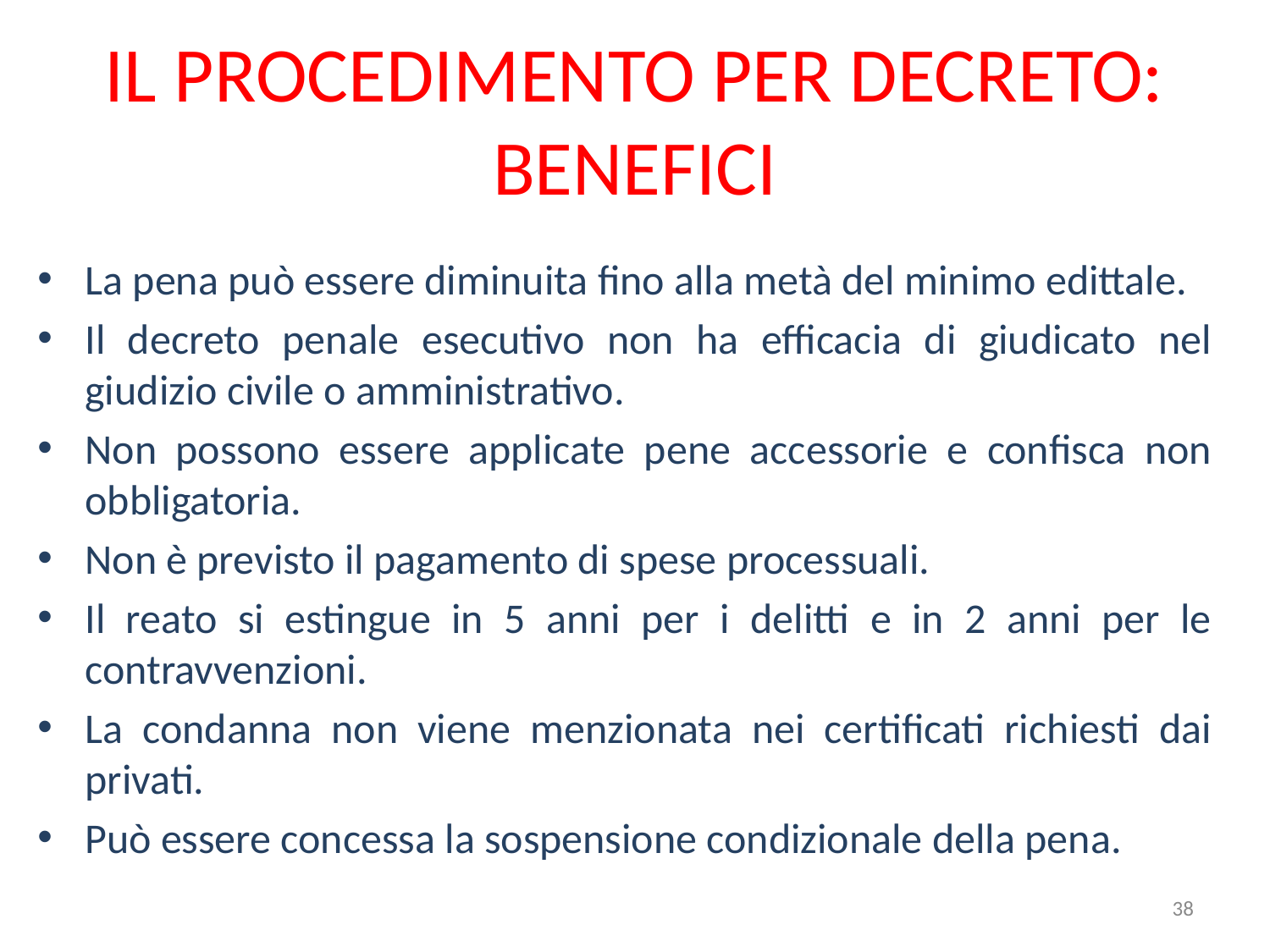

# IL PROCEDIMENTO PER DECRETO: BENEFICI
La pena può essere diminuita fino alla metà del minimo edittale.
Il decreto penale esecutivo non ha efficacia di giudicato nel giudizio civile o amministrativo.
Non possono essere applicate pene accessorie e confisca non obbligatoria.
Non è previsto il pagamento di spese processuali.
Il reato si estingue in 5 anni per i delitti e in 2 anni per le contravvenzioni.
La condanna non viene menzionata nei certificati richiesti dai privati.
Può essere concessa la sospensione condizionale della pena.

38